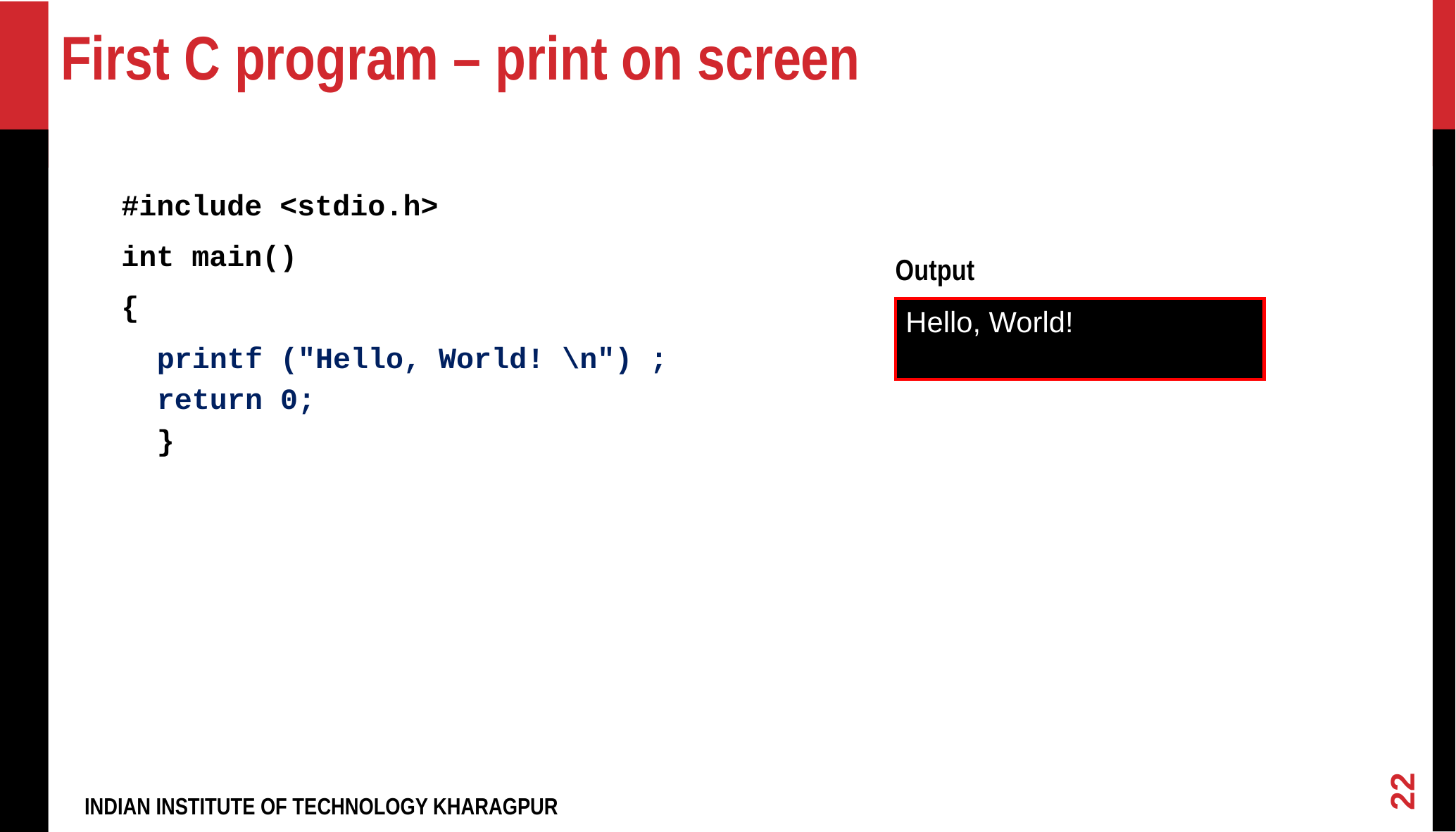

First C program – print on screen
#include <stdio.h>
int main()
{
printf ("Hello, World! \n") ;
return 0;
}

Output
Hello, World!

22
INDIAN INSTITUTE OF TECHNOLOGY KHARAGPUR